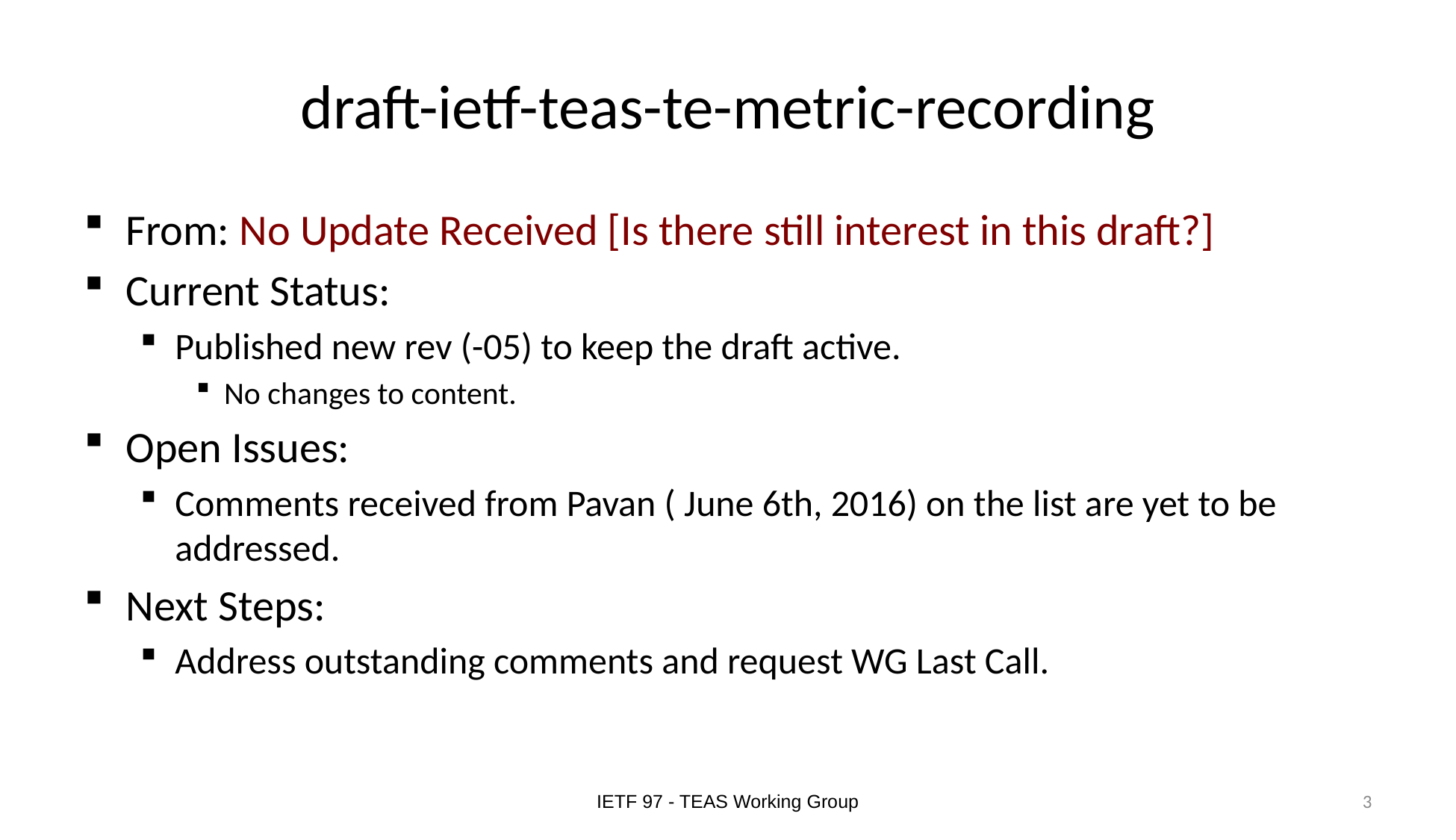

# draft-ietf-teas-te-metric-recording
From: No Update Received [Is there still interest in this draft?]
Current Status:
Published new rev (-05) to keep the draft active.
No changes to content.
Open Issues:
Comments received from Pavan ( June 6th, 2016) on the list are yet to be addressed.
Next Steps:
Address outstanding comments and request WG Last Call.

IETF 97 - TEAS Working Group
3